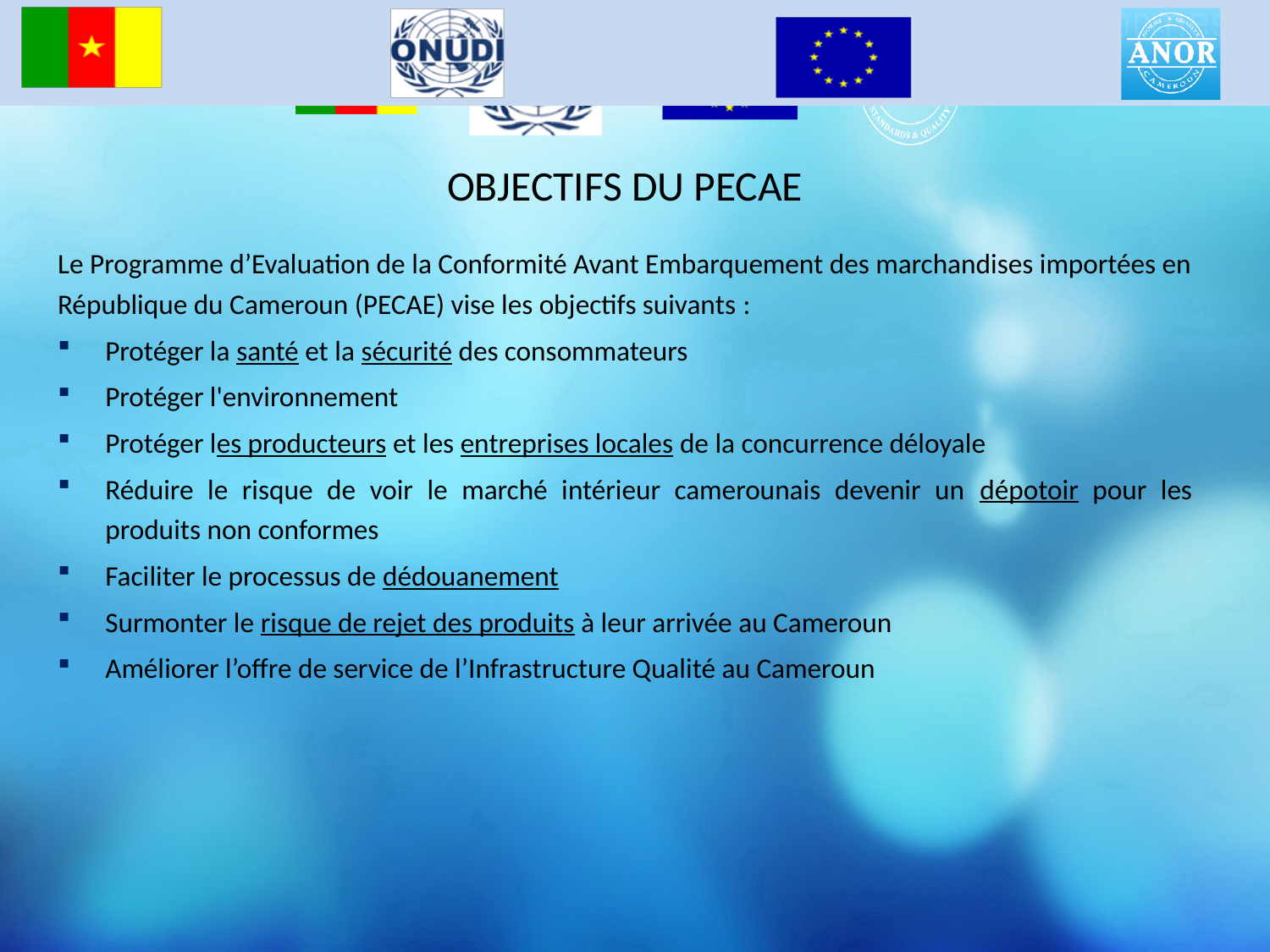

# OBJECTIFS DU PECAE
Le Programme d’Evaluation de la Conformité Avant Embarquement des marchandises importées en République du Cameroun (PECAE) vise les objectifs suivants :
Protéger la santé et la sécurité des consommateurs
Protéger l'environnement
Protéger les producteurs et les entreprises locales de la concurrence déloyale
Réduire le risque de voir le marché intérieur camerounais devenir un dépotoir pour les produits non conformes
Faciliter le processus de dédouanement
Surmonter le risque de rejet des produits à leur arrivée au Cameroun
Améliorer l’offre de service de l’Infrastructure Qualité au Cameroun